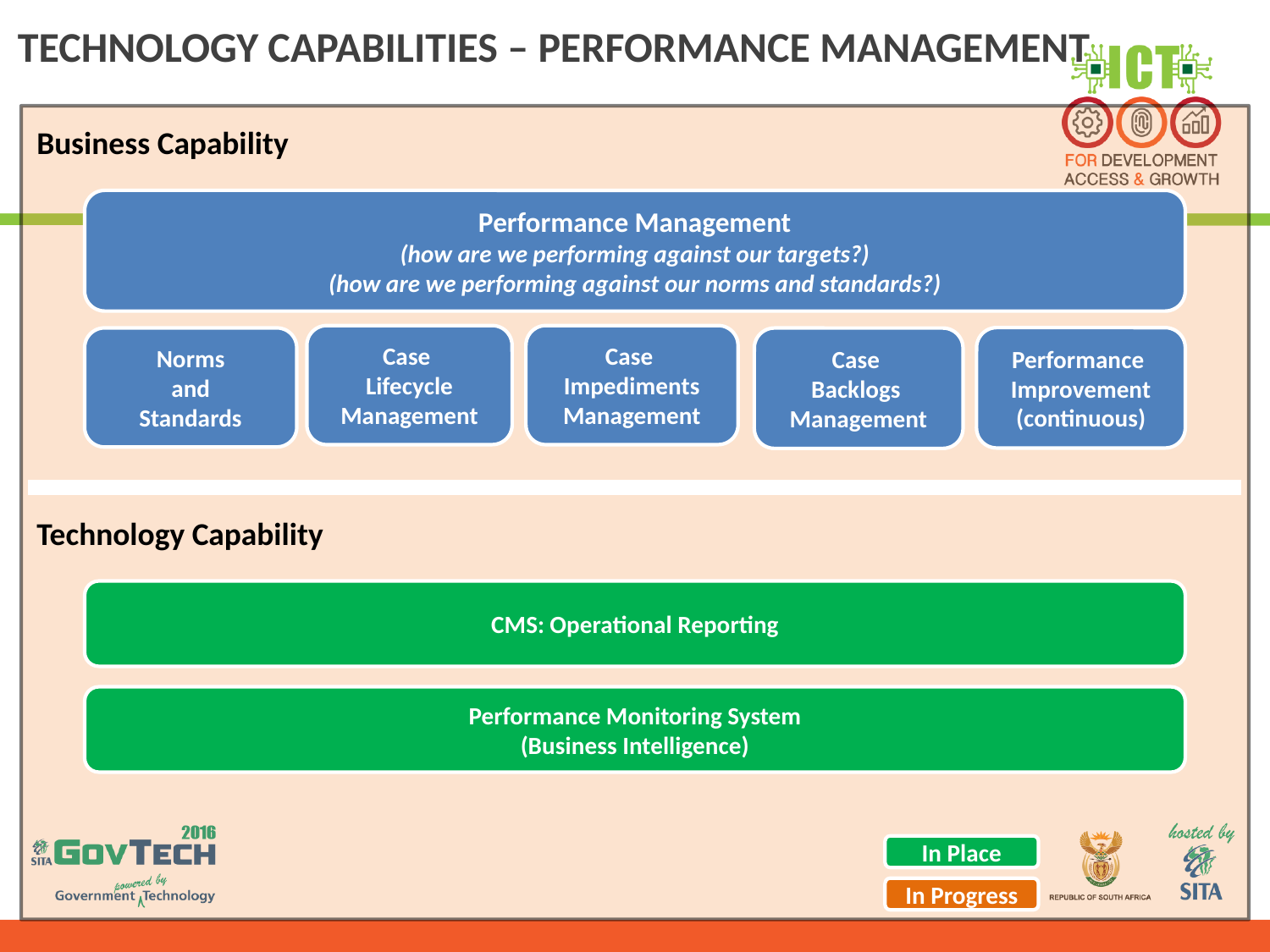

# TECHNOLOGY CAPABILITIES – PERFORMANCE MANAGEMENT

Business Capability
Performance Management
(how are we performing against our targets?)
(how are we performing against our norms and standards?)

Case
Impediments
Management

Case
Lifecycle
Management

Performance
Improvement
(continuous)

Norms
and
Standards
Case
Backlogs
Management

Technology Capability
CMS: Operational Reporting
Performance Monitoring System
(Business Intelligence)
In Place
In Progress